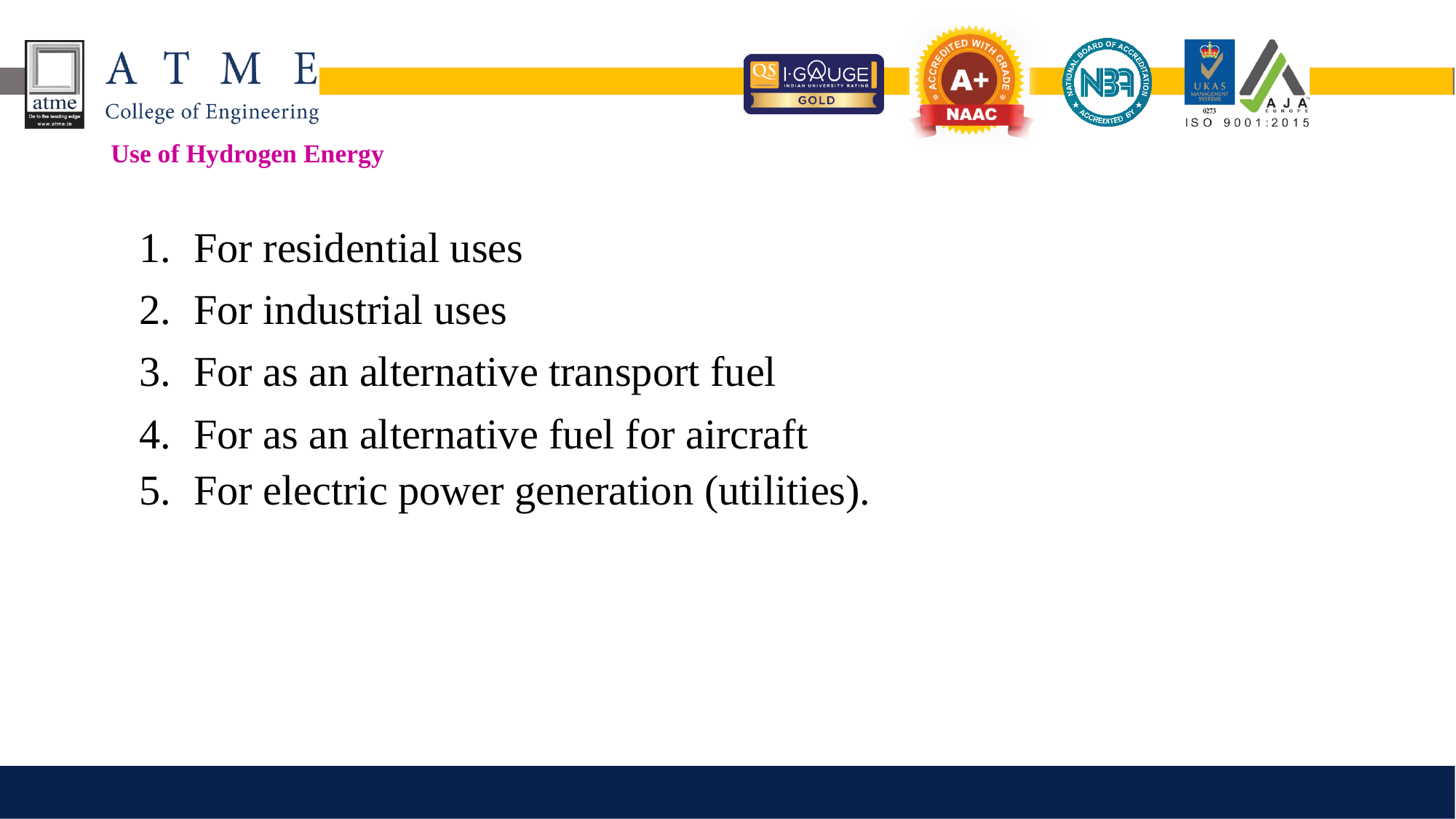

# Use of Hydrogen Energy
For residential uses
For industrial uses
For as an alternative transport fuel
For as an alternative fuel for aircraft
For electric power generation (utilities).